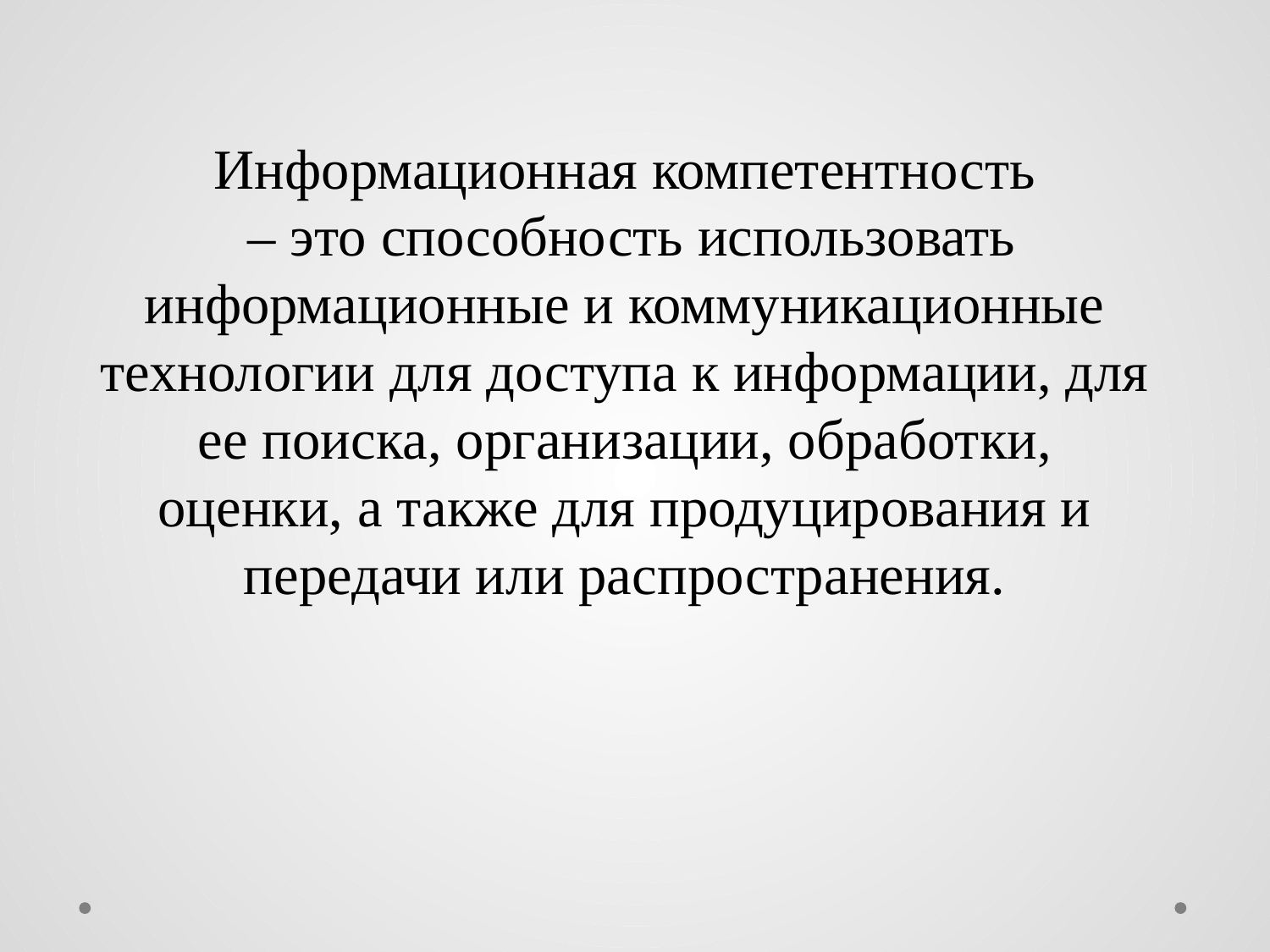

Информационная компетентность
 – это способность использовать информационные и коммуникационные технологии для доступа к информации, для ее поиска, организации, обработки, оценки, а также для продуцирования и передачи или распространения.